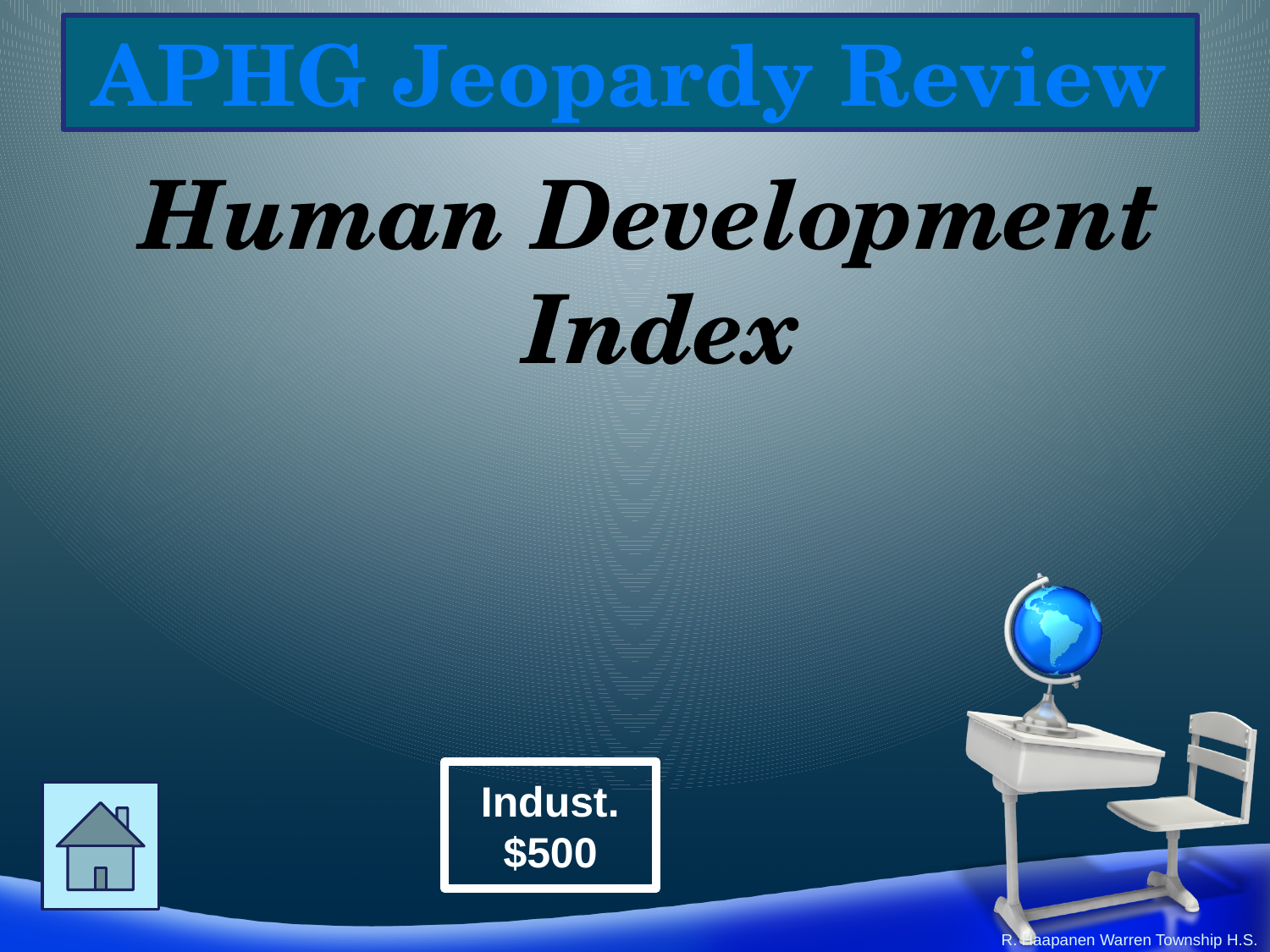

Human Development Index
Indust.
$500

R. Haapanen Warren Township H.S.